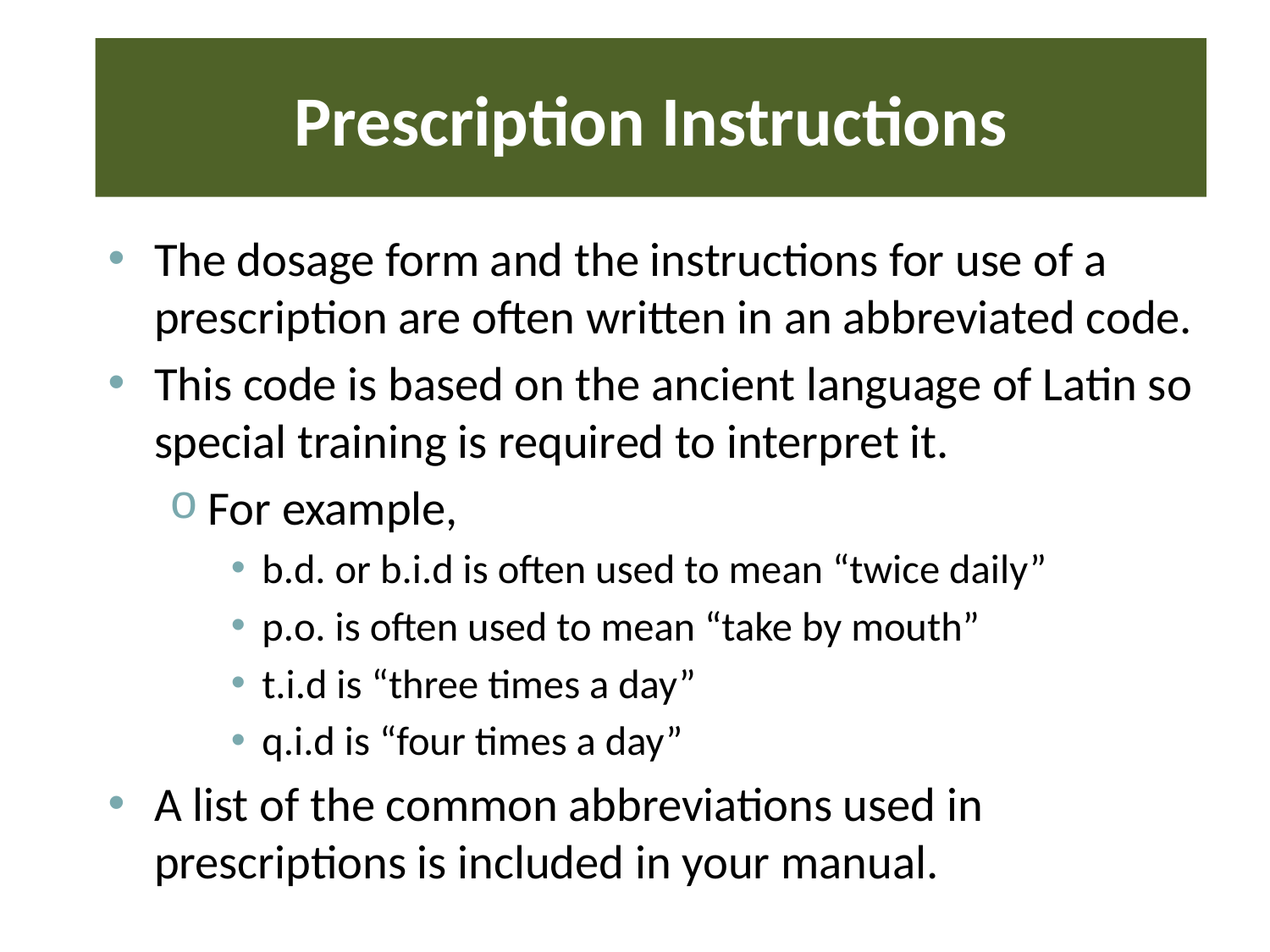

# Prescription Instructions
The dosage form and the instructions for use of a prescription are often written in an abbreviated code.
This code is based on the ancient language of Latin so special training is required to interpret it.
For example,
b.d. or b.i.d is often used to mean “twice daily”
p.o. is often used to mean “take by mouth”
t.i.d is “three times a day”
q.i.d is “four times a day”
A list of the common abbreviations used in prescriptions is included in your manual.